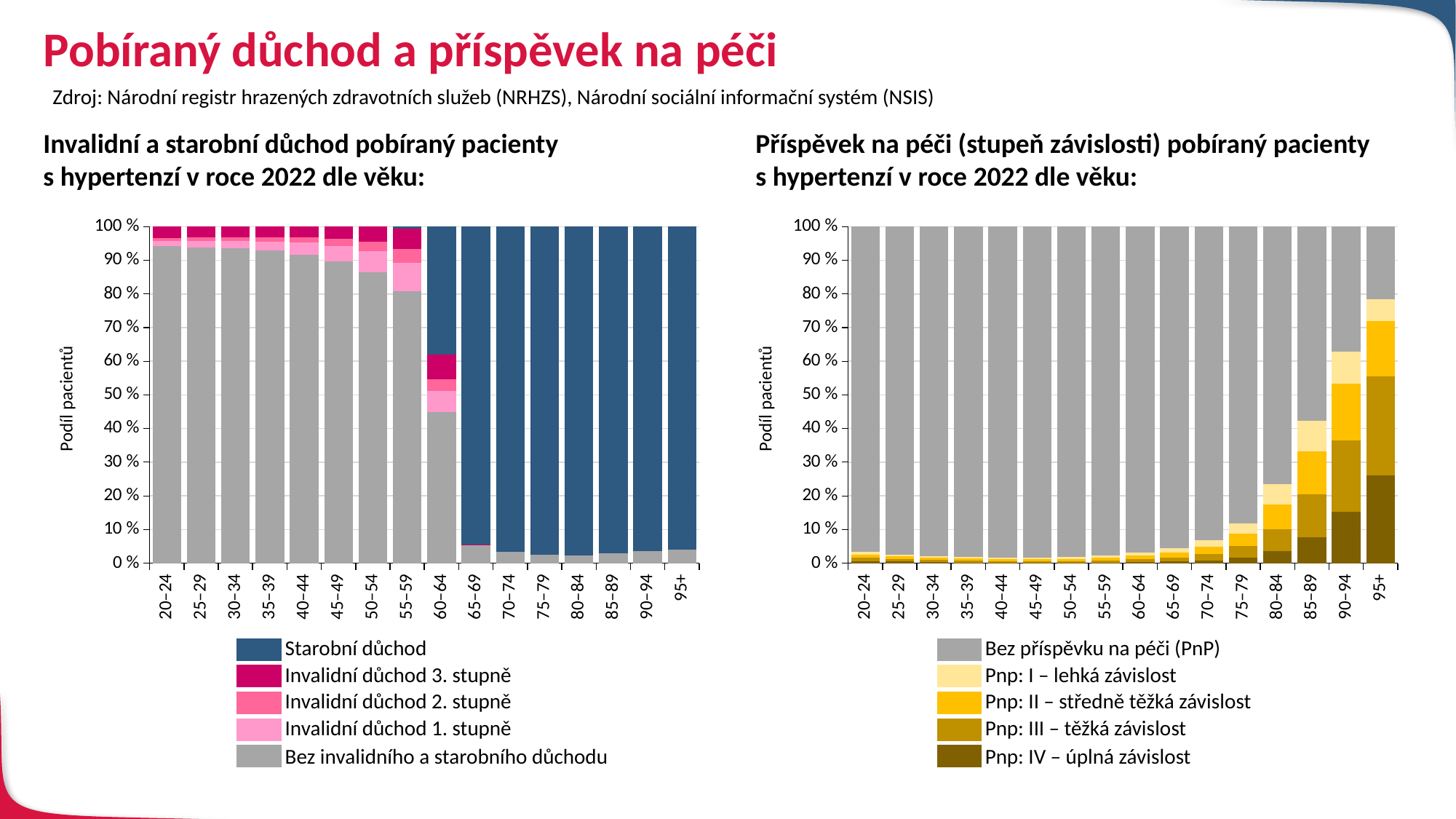

# Pobíraný důchod a příspěvek na péči
Zdroj: Národní registr hrazených zdravotních služeb (NRHZS), Národní sociální informační systém (NSIS)
Invalidní a starobní důchod pobíraný pacienty s hypertenzí v roce 2022 dle věku:
Příspěvek na péči (stupeň závislosti) pobíraný pacienty s hypertenzí v roce 2022 dle věku:

### Chart

| Category | Bez invalidního a starobního důchodu | Invalidní důchod 1. stupně | Invalidní důchod 2. stupně | Invalidní důchod 3. stupně | Starobní důchod |
|---|---|---|---|---|---|
| 20–24 | 0.9413422582349833 | 0.015148846221595914 | 0.009688215606834596 | 0.033820679936586225 | 0.0 |
| 25–29 | 0.9372322592661576 | 0.01964984168373999 | 0.011547774259638667 | 0.031570124790463776 | 0.0 |
| 30–34 | 0.9360596902153381 | 0.021486588590857576 | 0.011097468832640725 | 0.03135625236116358 | 0.0 |
| 35–39 | 0.929808973789427 | 0.02551643713904931 | 0.012272323411816971 | 0.032402265659706796 | 0.0 |
| 40–44 | 0.9169904627340163 | 0.035379724478982695 | 0.015542211232779936 | 0.03208760155422112 | 0.0 |
| 45–49 | 0.8960343137616167 | 0.04703402633964433 | 0.02080492891833531 | 0.03612673098040372 | 0.0 |
| 50–54 | 0.8637229713948543 | 0.06367625908124255 | 0.028494511303150623 | 0.04410625822075256 | 0.0 |
| 55–59 | 0.8078590956989613 | 0.08548660447634356 | 0.04048036440097705 | 0.06035633986801148 | 0.0058175955557066335 |
| 60–64 | 0.44992568351320716 | 0.062311176582147285 | 0.034542832318189234 | 0.07370343090771965 | 0.3795168766787367 |
| 65–69 | 0.05421261550615493 | 0.0002719696430074662 | 0.00018131309533831082 | 0.00138251235195462 | 0.9439515894035446 |
| 70–74 | 0.033029194441632805 | 0.0 | 0.0 | 0.0 | 0.9669708055583672 |
| 75–79 | 0.02492726015422152 | 0.0 | 0.0 | 0.0 | 0.9750727398457785 |
| 80–84 | 0.022497405593164745 | 0.0 | 0.0 | 0.0 | 0.9775025944068353 |
| 85–89 | 0.028545396291401338 | 0.0 | 0.0 | 0.0 | 0.9714546037085987 |
| 90–94 | 0.03533259627786991 | 0.0 | 0.0 | 0.0 | 0.9646674037221301 |
| 95+ | 0.0400399290150843 | 0.0 | 0.0 | 0.0 | 0.9599600709849158 |

### Chart

| Category | 4 | 3 | 2 | 1 | 0 |
|---|---|---|---|---|---|
| 20–24 | 0.0063413774881099175 | 0.010745111854852916 | 0.008983618108155716 | 0.008102871234807116 | 0.9658270213140744 |
| 25–29 | 0.005121996647420376 | 0.0076364313652449245 | 0.007357049729931086 | 0.004935742223877817 | 0.9749487800335258 |
| 30–34 | 0.0031167359274650547 | 0.006705704571212693 | 0.005997355496788818 | 0.004958443520967133 | 0.9792217604835664 |
| 35–39 | 0.0021934695690804086 | 0.005108840515326522 | 0.00624722345624167 | 0.004498000888494003 | 0.9819524655708574 |
| 40–44 | 0.0019498410455669375 | 0.004083362769339456 | 0.005241963970328506 | 0.004351819145178382 | 0.9843730130695867 |
| 45–49 | 0.0015550265681079528 | 0.004112345142200179 | 0.00559367376869164 | 0.0047387776459403485 | 0.9840001768750599 |
| 50–54 | 0.0017025409040061954 | 0.004849475715743279 | 0.006367625908124255 | 0.0054825504923232 | 0.981597806979803 |
| 55–59 | 0.002379483991900042 | 0.006225507097175212 | 0.00793970678929912 | 0.006827662229819305 | 0.9766276398918063 |
| 60–64 | 0.003523968720918437 | 0.008807716565299273 | 0.011348149585635969 | 0.0091076287968668 | 0.9672125363312796 |
| 65–69 | 0.0052872193694189565 | 0.011934286953875243 | 0.015155832129975587 | 0.012267773539943922 | 0.9553548880067863 |
| 70–74 | 0.008780022268172418 | 0.019196899807683965 | 0.022016570990644475 | 0.018034327689171018 | 0.9319721792443281 |
| 75–79 | 0.016805187688373368 | 0.03327766397453127 | 0.03693096564591678 | 0.0314836319037616 | 0.881502550787417 |
| 80–84 | 0.03675185641235206 | 0.06459938594557392 | 0.07229388580308317 | 0.06031928679352823 | 0.7660355850454627 |
| 85–89 | 0.07736593375785975 | 0.12789859425687852 | 0.12649685610156594 | 0.09036204894068645 | 0.5778765669430094 |
| 90–94 | 0.15199465634789017 | 0.21312419384558687 | 0.16924636078864935 | 0.09455039616731159 | 0.371084392850562 |
| 95+ | 0.26009316770186336 | 0.2948092280390417 | 0.1635980479148181 | 0.06566104702750665 | 0.21583850931677018 |
Podíl pacientů
Podíl pacientů
|  | Starobní důchod |
| --- | --- |
|  | Invalidní důchod 3. stupně |
|  | Invalidní důchod 2. stupně |
|  | Invalidní důchod 1. stupně |
|  | Bez invalidního a starobního důchodu |
|  | Bez příspěvku na péči (PnP) |
| --- | --- |
|  | Pnp: I – lehká závislost |
|  | Pnp: II – středně těžká závislost |
|  | Pnp: III – těžká závislost |
|  | Pnp: IV – úplná závislost |